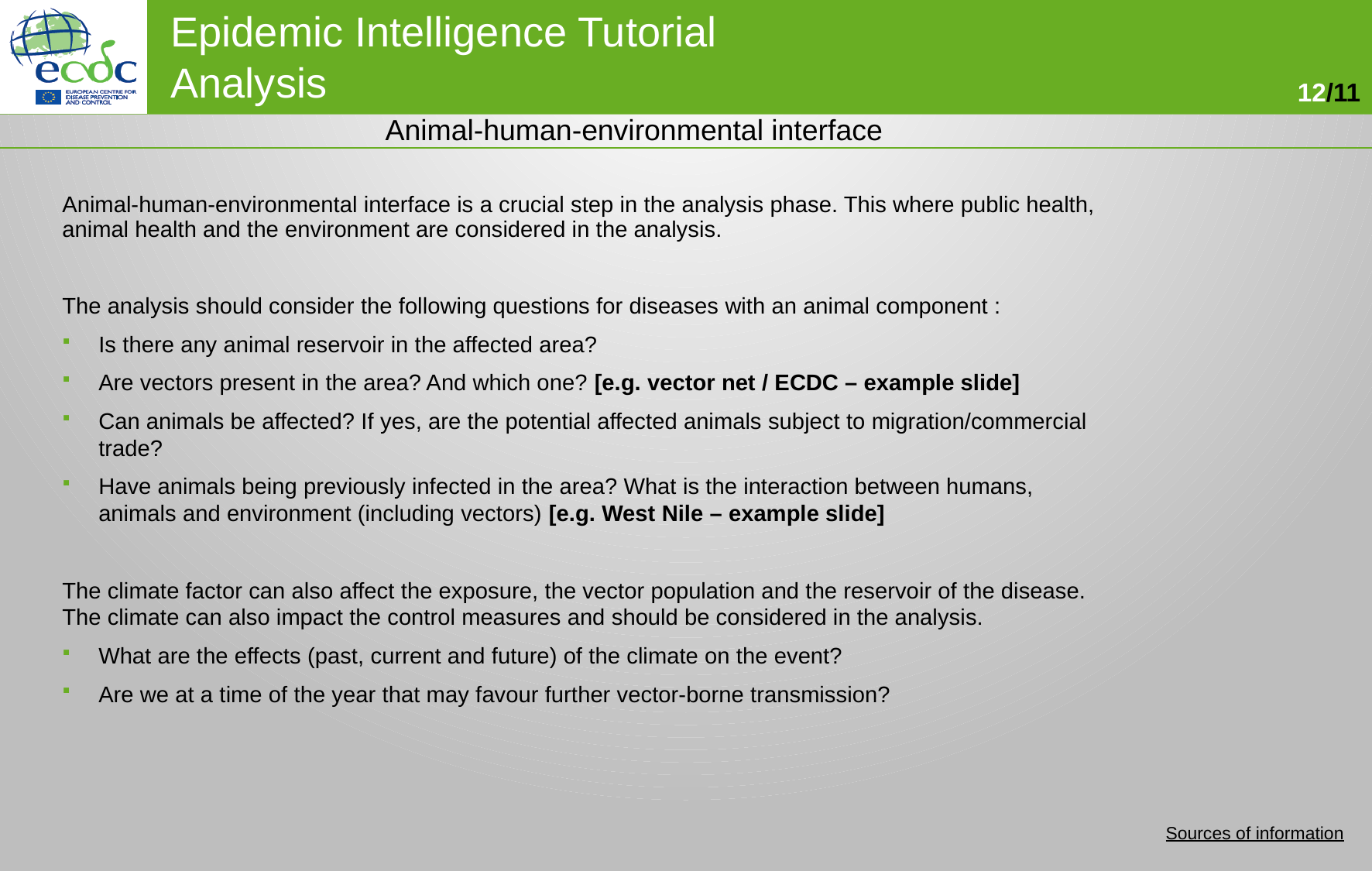

Animal-human-environmental interface
Animal-human-environmental interface is a crucial step in the analysis phase. This where public health, animal health and the environment are considered in the analysis.

The analysis should consider the following questions for diseases with an animal component :
Is there any animal reservoir in the affected area?
Are vectors present in the area? And which one? [e.g. vector net / ECDC – example slide]
Can animals be affected? If yes, are the potential affected animals subject to migration/commercial trade?
Have animals being previously infected in the area? What is the interaction between humans, animals and environment (including vectors) [e.g. West Nile – example slide]

The climate factor can also affect the exposure, the vector population and the reservoir of the disease. The climate can also impact the control measures and should be considered in the analysis.
What are the effects (past, current and future) of the climate on the event?
Are we at a time of the year that may favour further vector-borne transmission?

Animal
OIE: http://www.oie.int/fr/info/fr_urgences.htm
FAO: http://empres-i.fao.org/empres-i/home
Birds migration: http://www.unep-aewa.org/news/latest_news.htm
Invasive species in Europe: http://www.europe-aliens.org/index.jsp http://www.issg.org/index.html

Vectors
CDC: http://www.cdc.gov/ncidod/dvbid/index.html
ECDC: http://www.ecdc.europa.eu/en/activities/diseaseprogrammes/Pages/VBORNET.aspx
EDEN: http://ergodd.zoo.ox.ac.uk/eden/index.php?p=82

Climate
 UN: http://www.worldweather.org/
 Europe: http://www.meteoalarm.eu/
 National Meteorological offices: http://www.wmo.int/pages/members/region6_en.html
 climate forecast: http://french.wunderground.com/

Sources of information